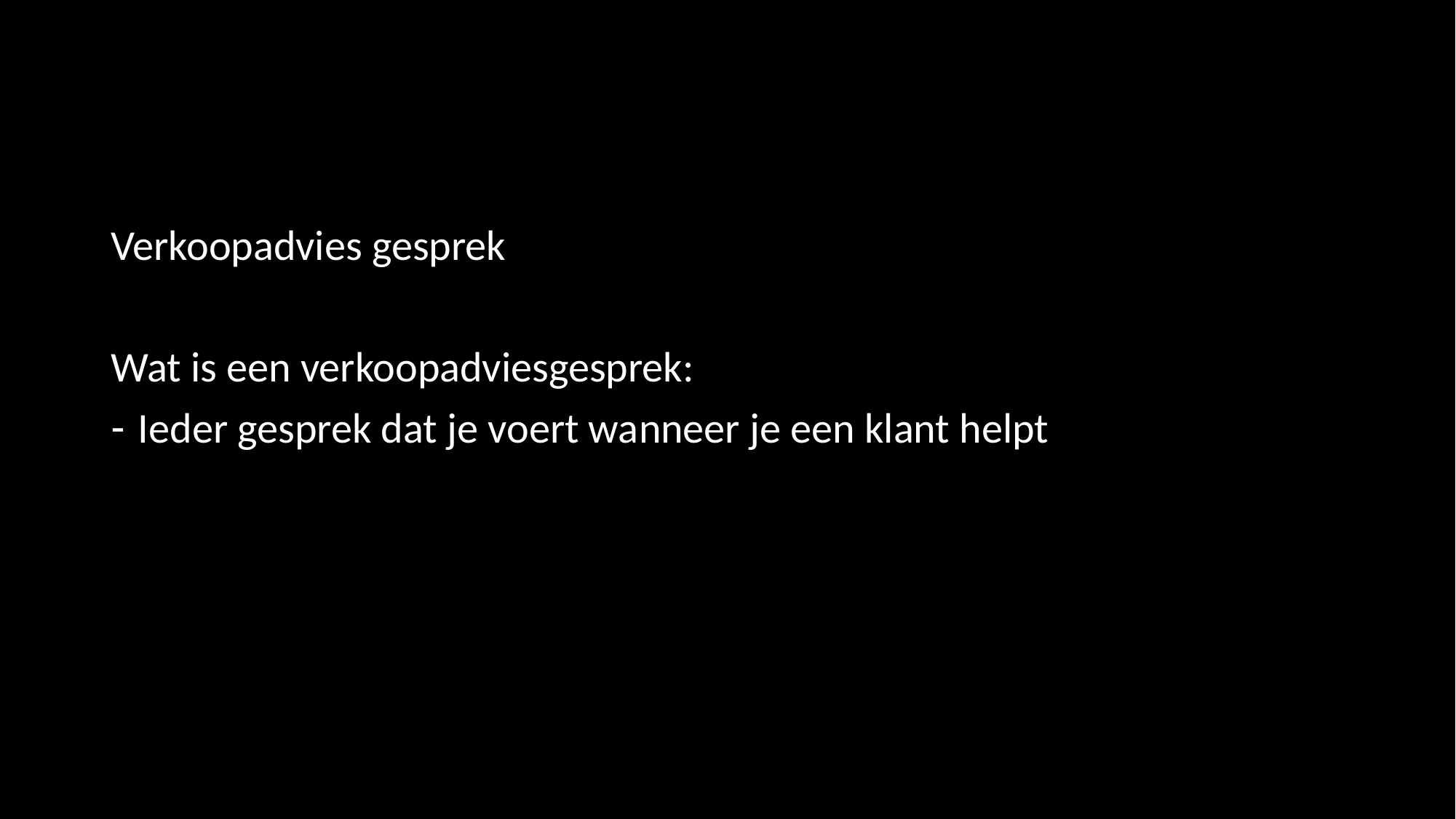

#
Verkoopadvies gesprek

Wat is een verkoopadviesgesprek:
Ieder gesprek dat je voert wanneer je een klant helpt